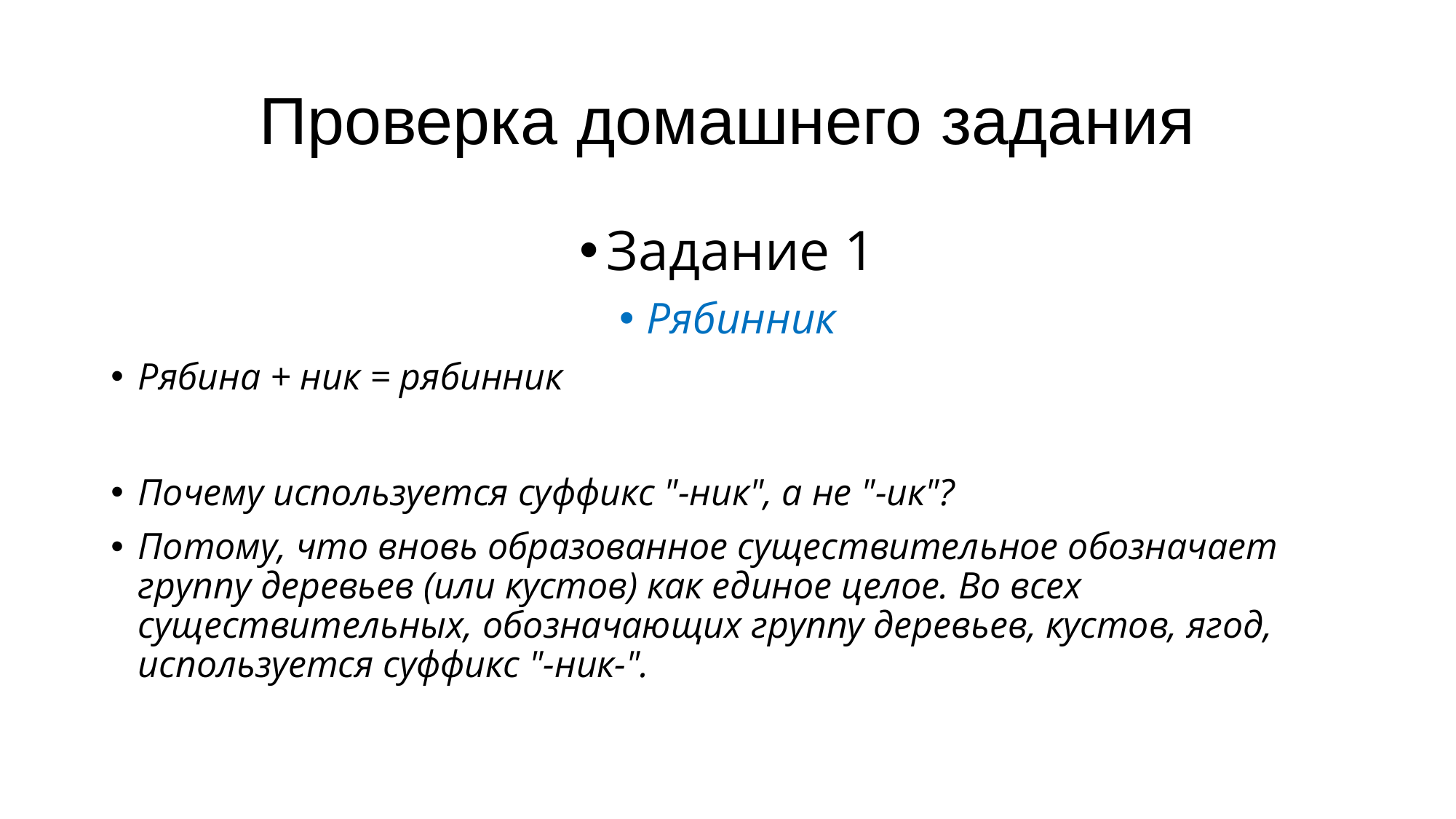

# Проверка домашнего задания
Задание 1
Рябинник
Рябина + ник = рябинник

Почему используется суффикс "-ник", а не "-ик"?
Потому, что вновь образованное существительное обозначает группу деревьев (или кустов) как единое целое. Во всех существительных, обозначающих группу деревьев, кустов, ягод, используется суффикс "-ник-".